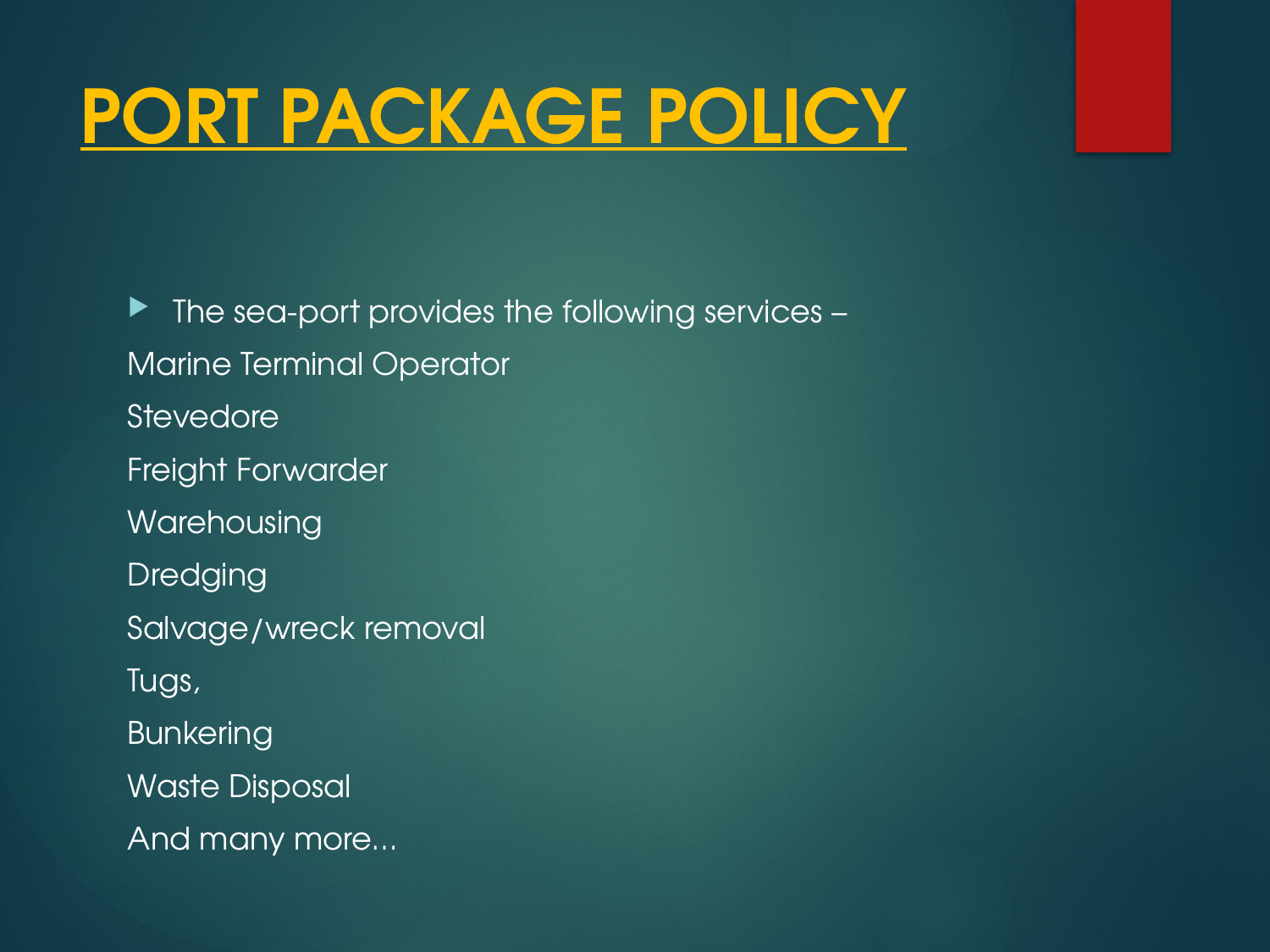

# PORT PACKAGE POLICY
The sea-port provides the following services –
Marine Terminal Operator
Stevedore
Freight Forwarder
Warehousing
Dredging
Salvage/wreck removal
Tugs,
Bunkering
Waste Disposal
And many more…